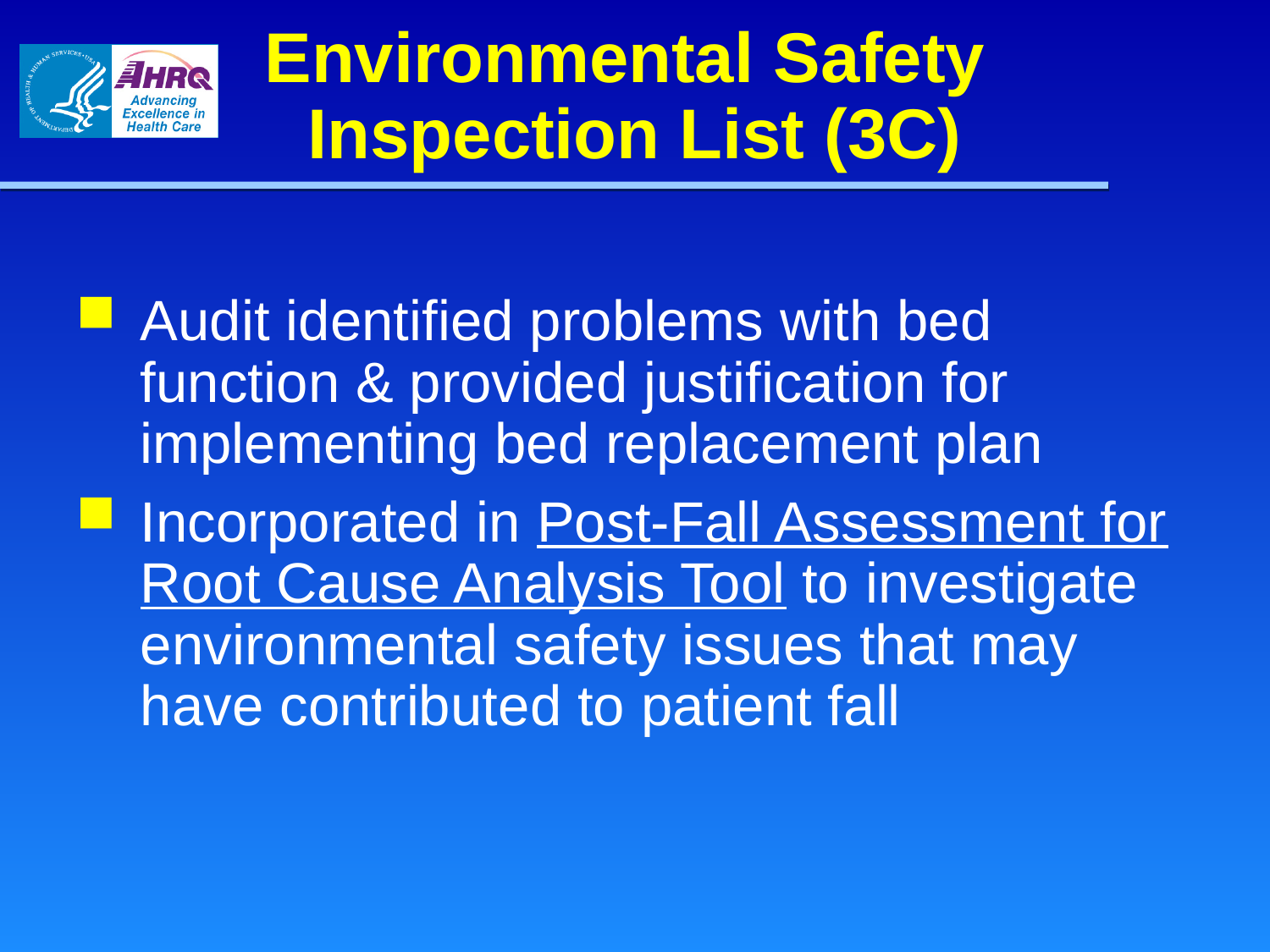

# Environmental Safety Inspection List (3C)
Audit identified problems with bed function & provided justification for implementing bed replacement plan
Incorporated in Post-Fall Assessment for Root Cause Analysis Tool to investigate environmental safety issues that may have contributed to patient fall